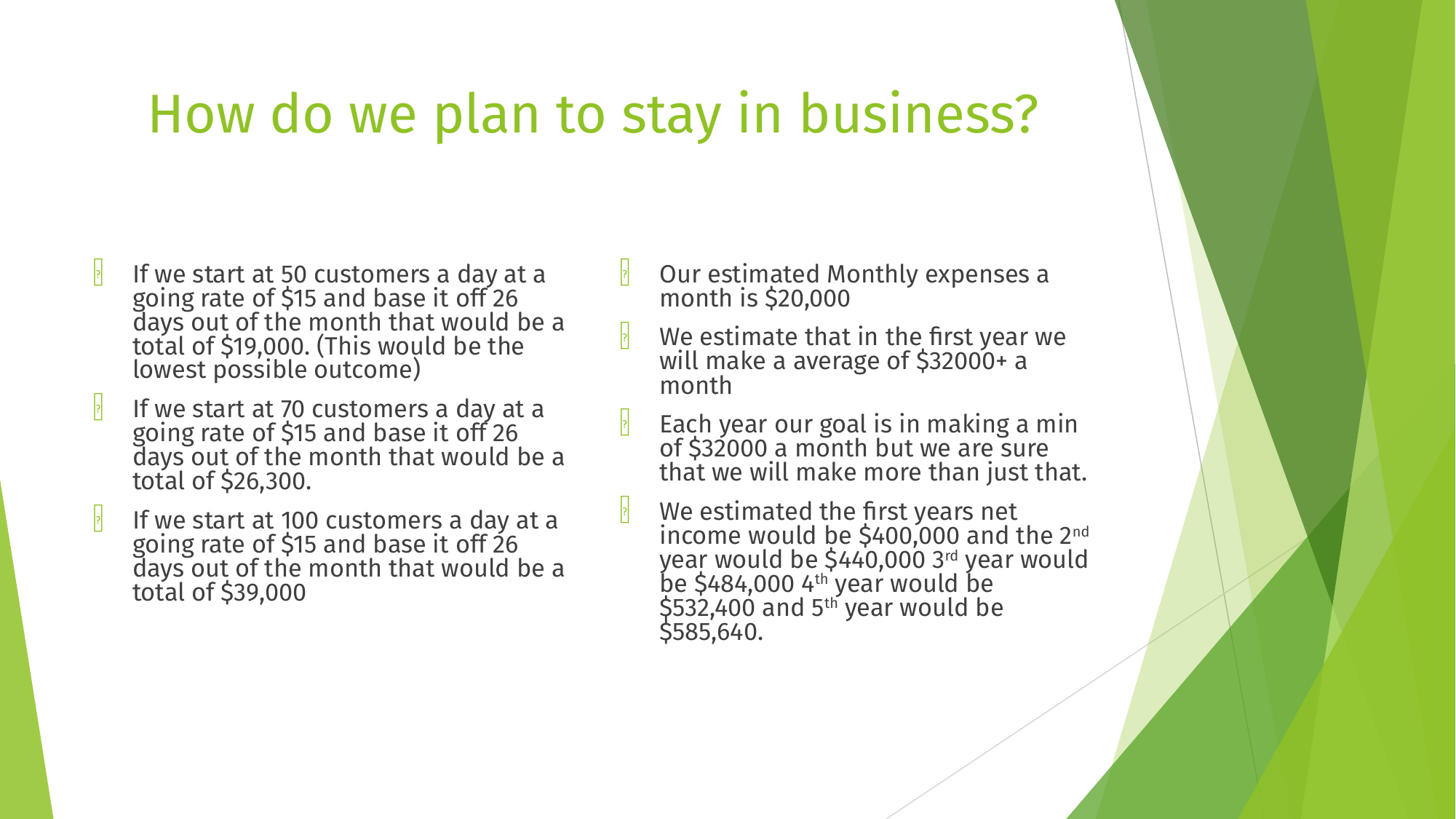

# How do we plan to stay in business?
If we start at 50 customers a day at a going rate of $15 and base it off 26 days out of the month that would be a total of $19,000. (This would be the lowest possible outcome)
If we start at 70 customers a day at a going rate of $15 and base it off 26 days out of the month that would be a total of $26,300.
If we start at 100 customers a day at a going rate of $15 and base it off 26 days out of the month that would be a total of $39,000
Our estimated Monthly expenses a month is $20,000
We estimate that in the first year we will make a average of $32000+ a month
Each year our goal is in making a min of $32000 a month but we are sure that we will make more than just that.
We estimated the first years net income would be $400,000 and the 2nd year would be $440,000 3rd year would be $484,000 4th year would be $532,400 and 5th year would be $585,640.